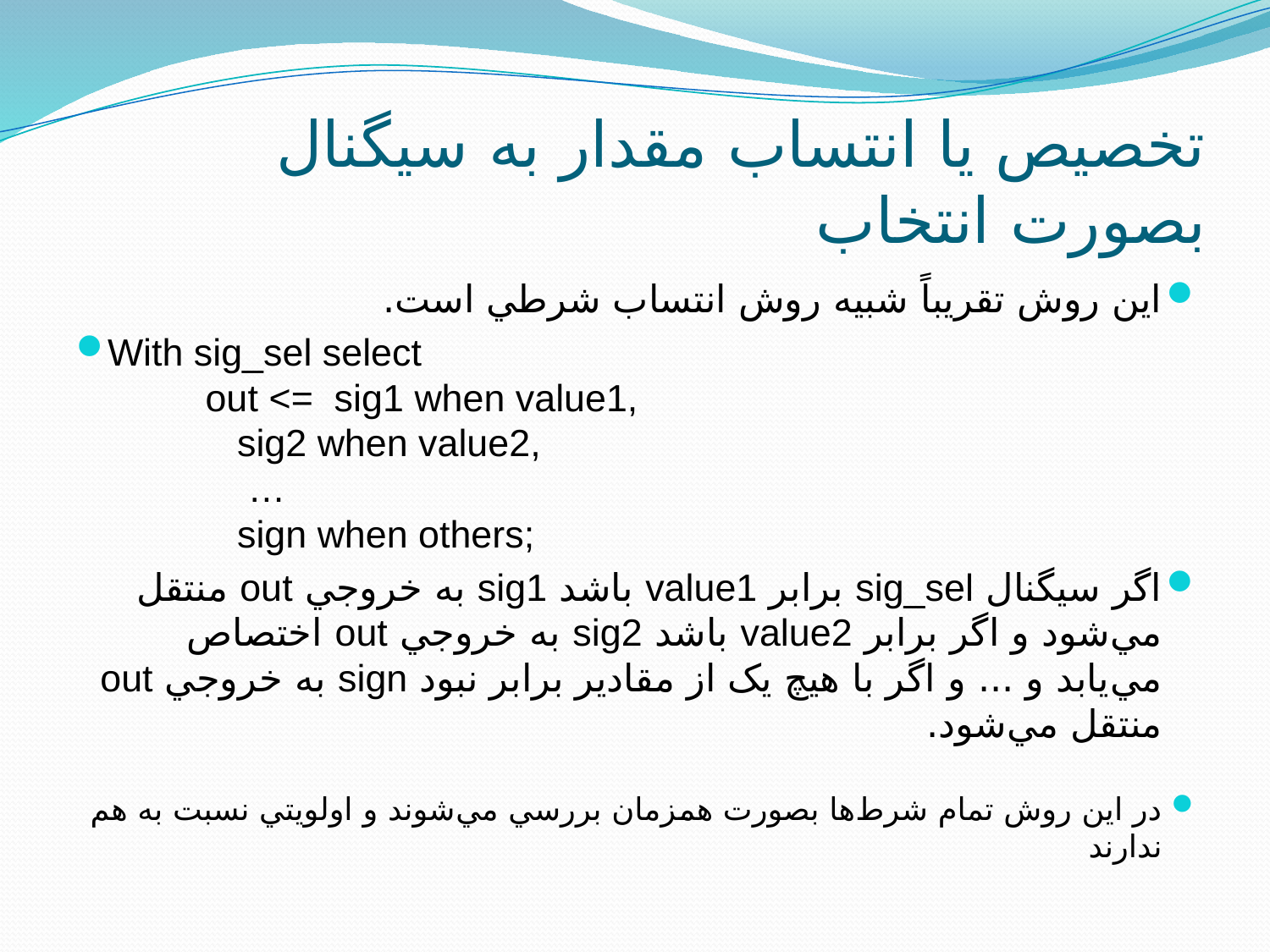

# تخصيص يا انتساب مقدار به سيگنال بصورت انتخاب
اين روش تقريباً شبيه روش انتساب شرطي است.
With sig_sel select
	out <=  sig1 when value1,
		   sig2 when value2,
		    …
		   sign when others;
اگر سيگنال sig_sel برابر value1 باشد sig1 به خروجي out منتقل مي‌شود و اگر برابر value2 باشد sig2 به خروجي out اختصاص مي‌يابد و ... و اگر با هيچ يک از مقادير برابر نبود sign به خروجي out منتقل مي‌شود.

در اين روش تمام شرط‌ها بصورت همزمان بررسي مي‌شوند و اولويتي نسبت به هم ندارند